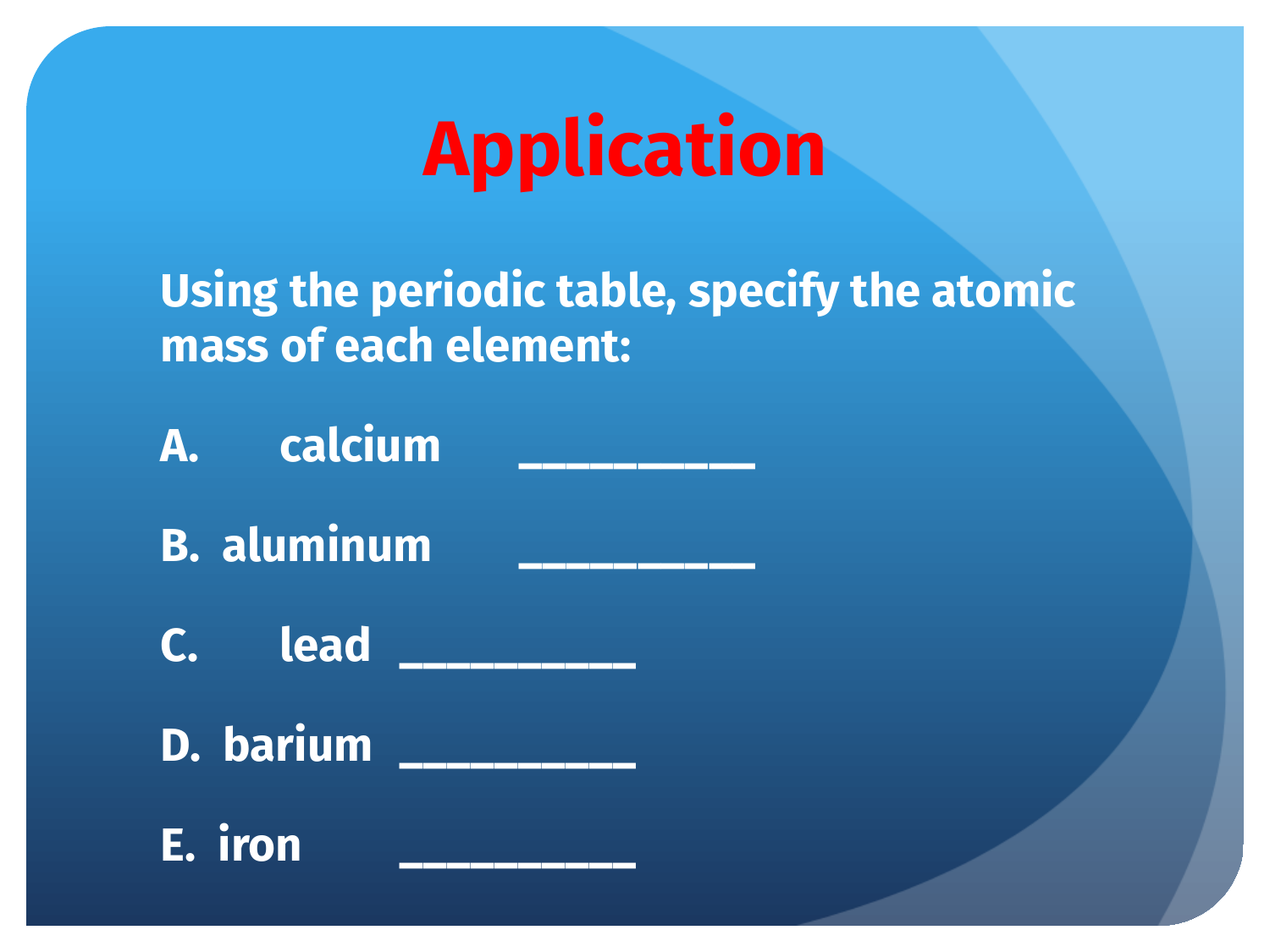

# Application
	Using the periodic table, specify the atomic mass of each element:
	A.	calcium		__________
	B.  aluminum		__________
	C. 	lead			__________
	D.  barium		__________
	E.  iron			__________